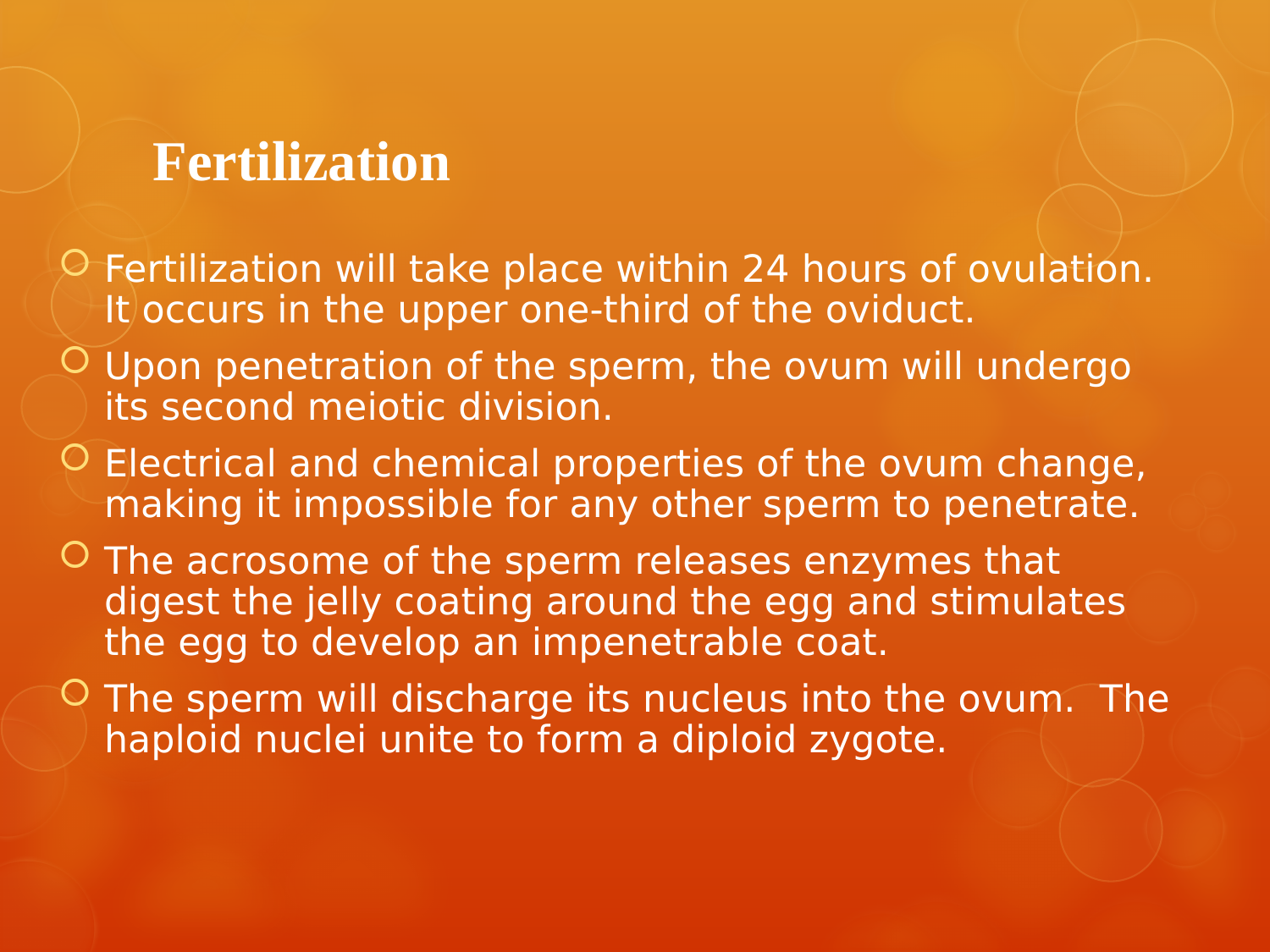

# Fertilization
Fertilization will take place within 24 hours of ovulation.  It occurs in the upper one-third of the oviduct.
Upon penetration of the sperm, the ovum will undergo its second meiotic division.
Electrical and chemical properties of the ovum change, making it impossible for any other sperm to penetrate.
The acrosome of the sperm releases enzymes that digest the jelly coating around the egg and stimulates the egg to develop an impenetrable coat.
The sperm will discharge its nucleus into the ovum.  The haploid nuclei unite to form a diploid zygote.